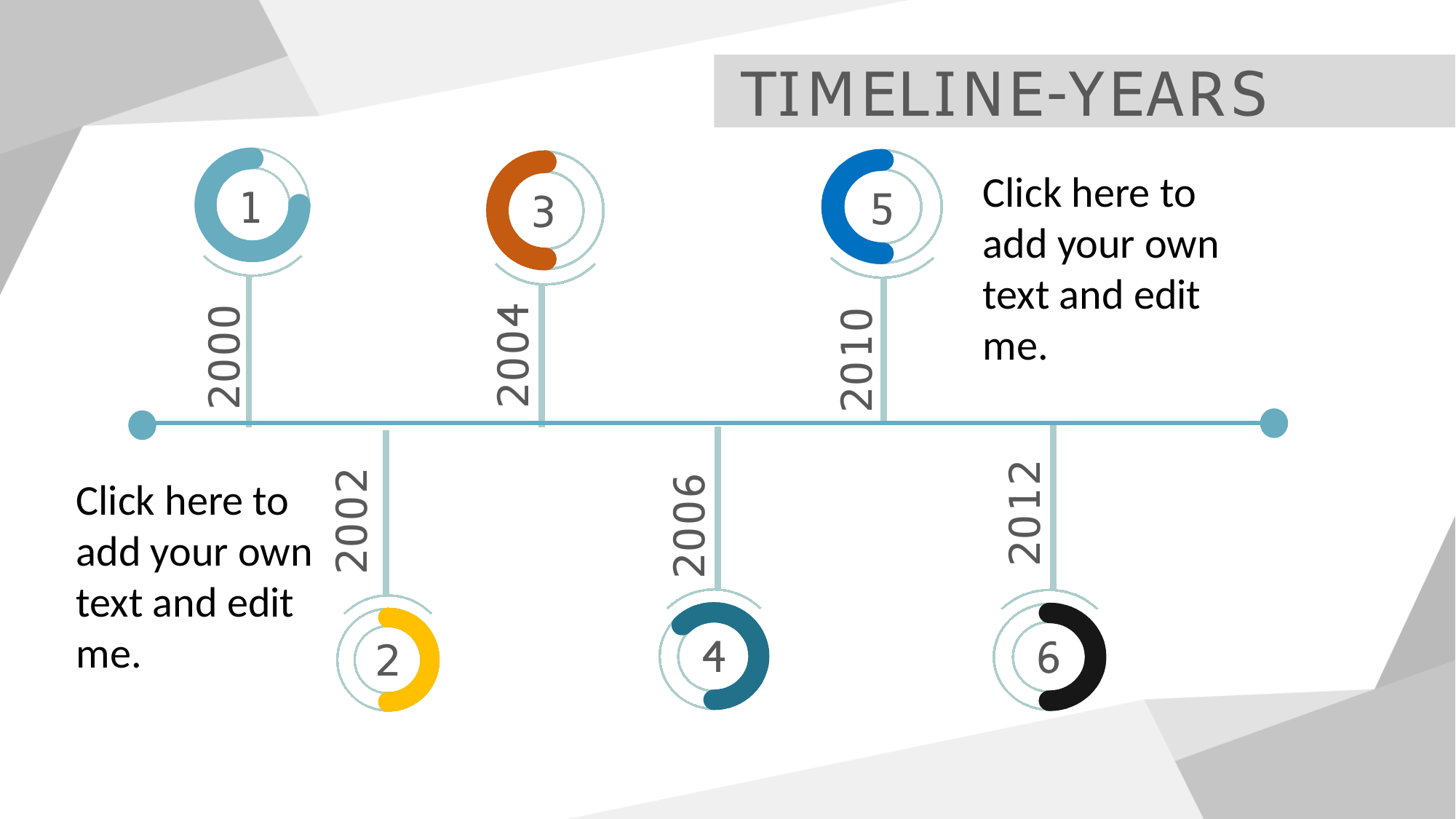

TIMELINE-YEARS

Click here to add your own text and edit me.
1
5
3
2004
2000
2010

Click here to add your own text and edit me.
2012
2002
2006
4
6
2